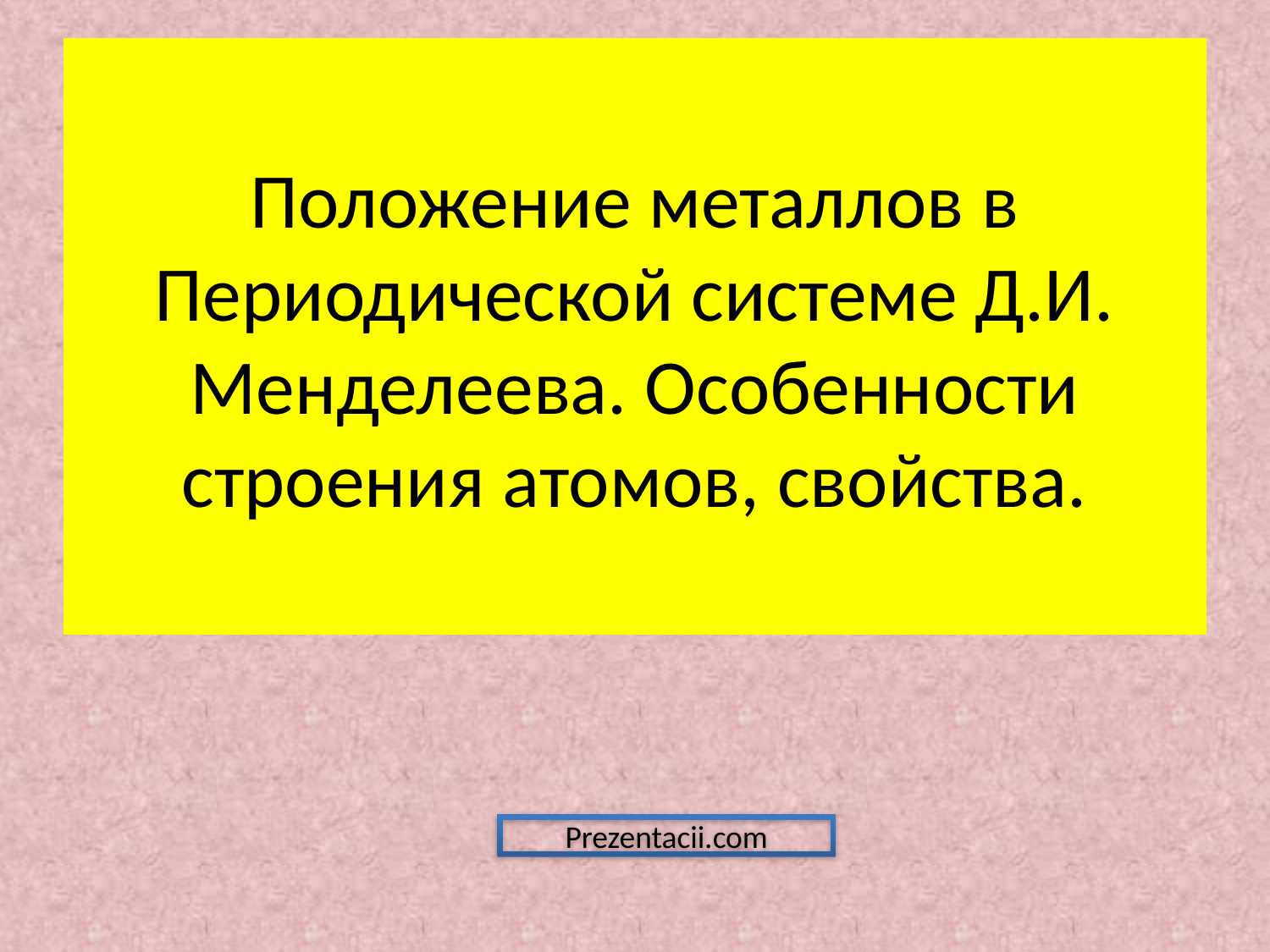

# Положение металлов в Периодической системе Д.И. Менделеева. Особенности строения атомов, свойства.
Prezentacii.com